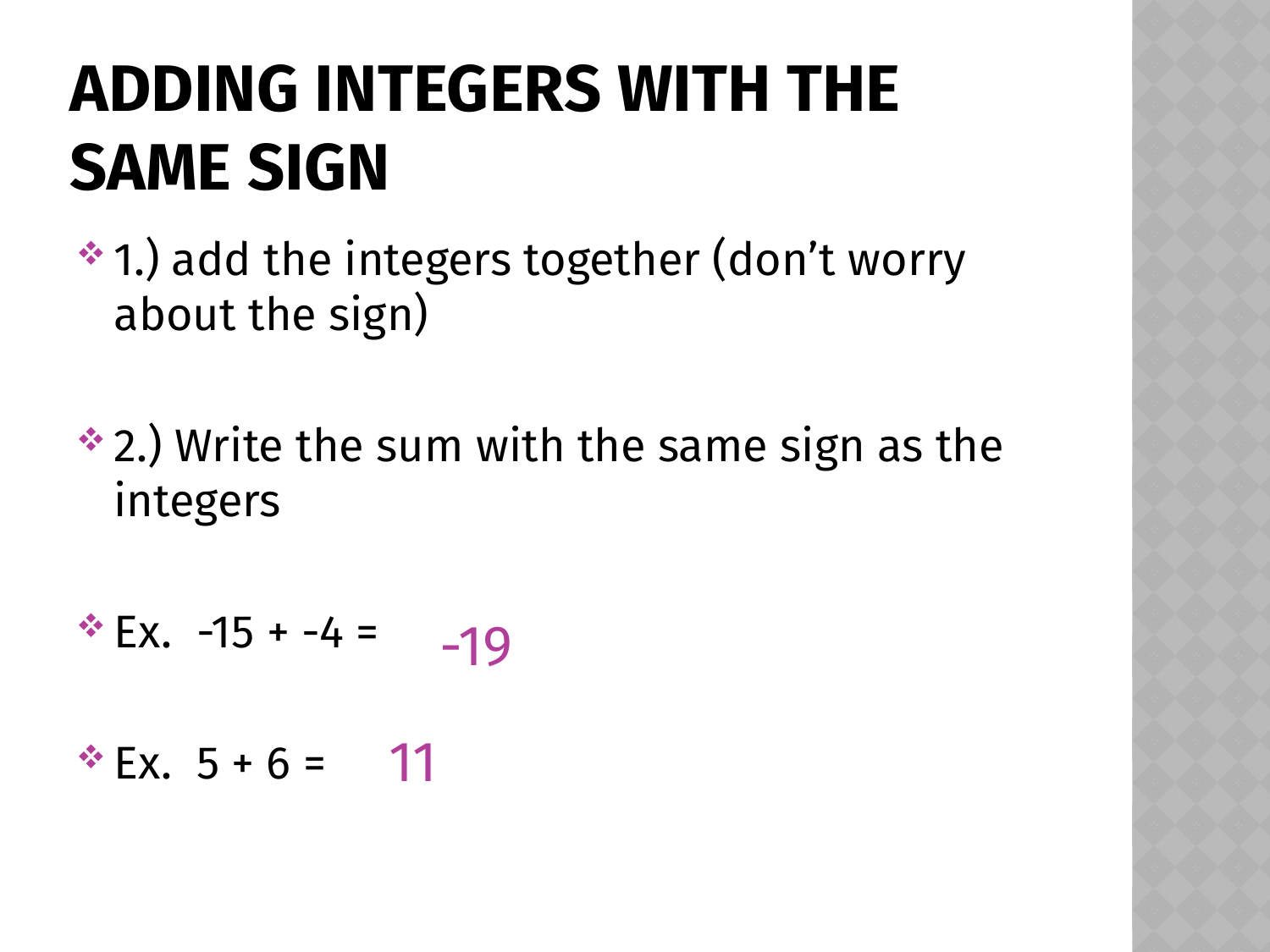

# Adding integers with the same sign
1.) add the integers together (don’t worry about the sign)

2.) Write the sum with the same sign as the integers

Ex.  -15 + -4 =

Ex.  5 + 6 =
-19
11